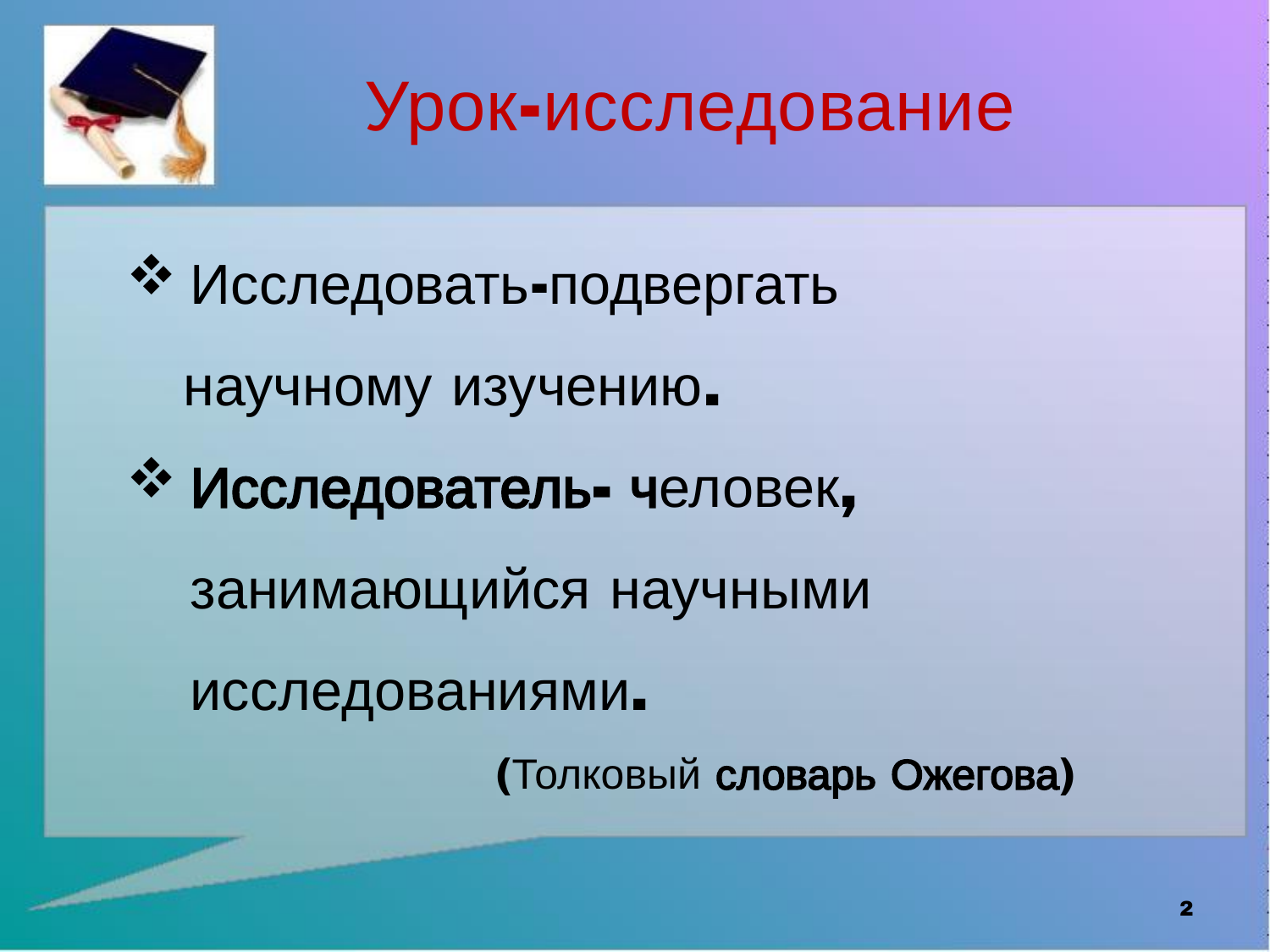

Урок-исследование

Исследовать-подвергать
   научному изучению.
Исследователь- человек, занимающийся научными исследованиями.
                          (Толковый словарь Ожегова)

2